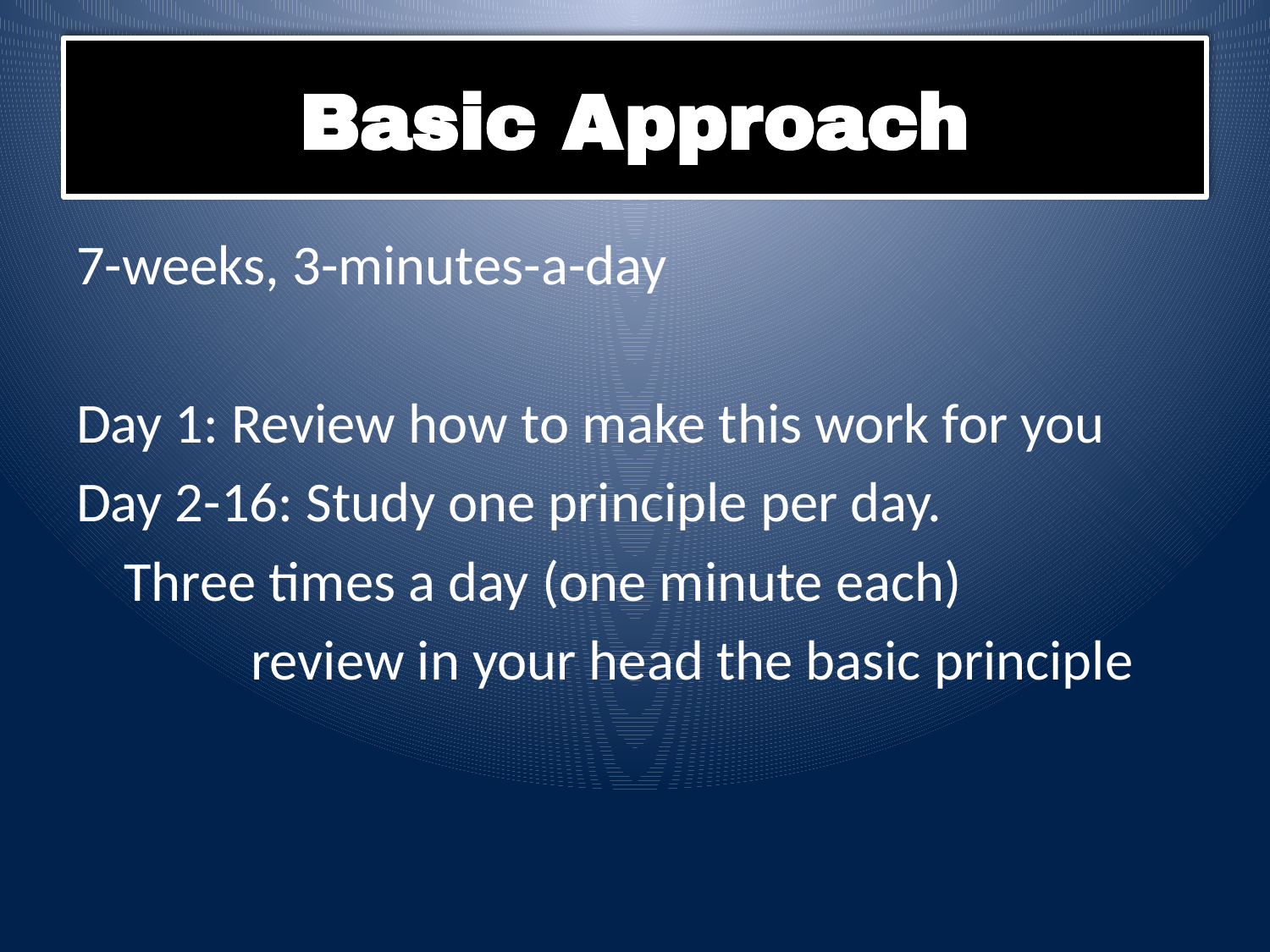

# Basic Approach
7-weeks, 3-minutes-a-day

Day 1: Review how to make this work for you
Day 2-16: Study one principle per day.
	Three times a day (one minute each)
		review in your head the basic principle